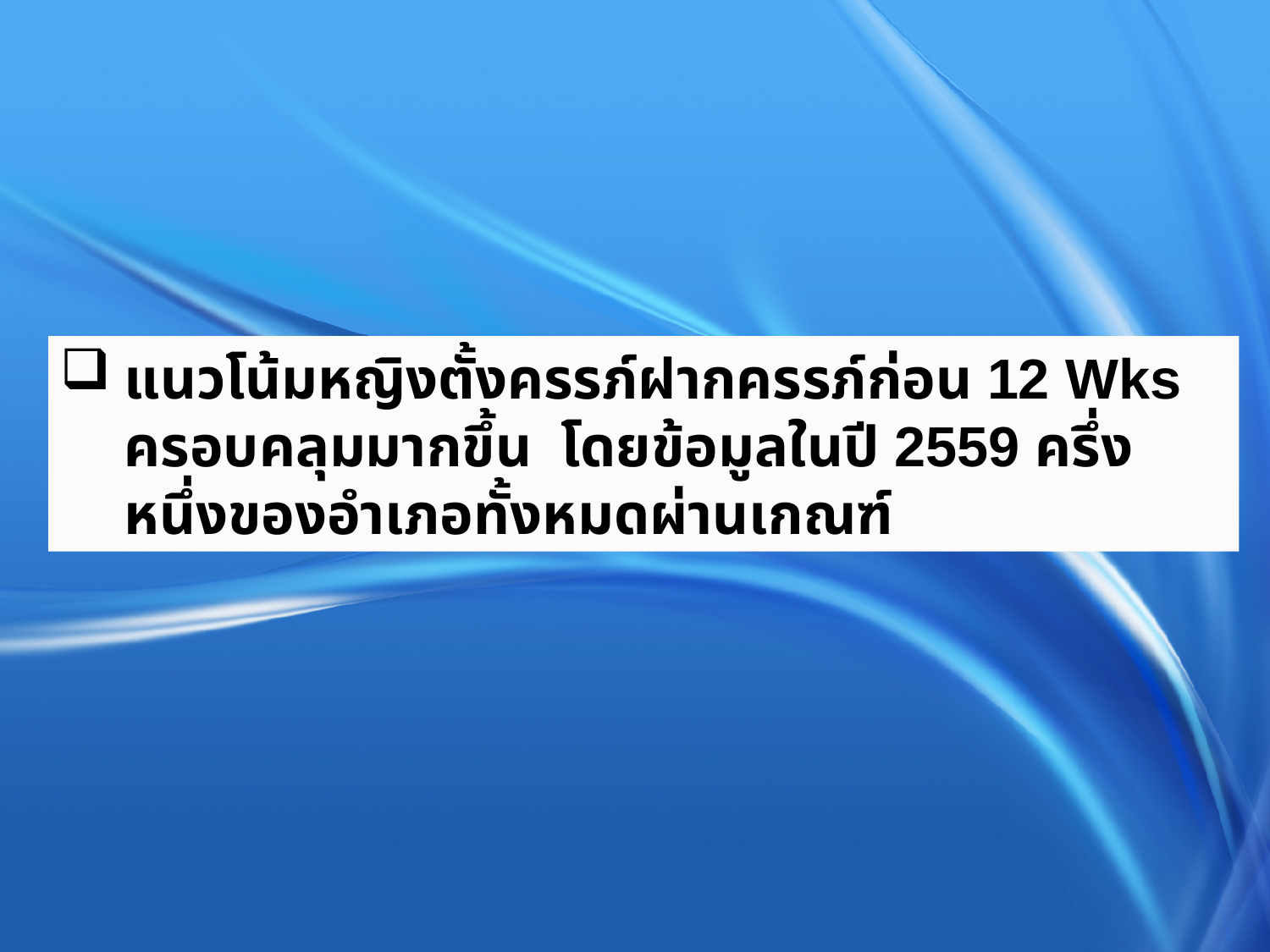

แนวโน้มหญิงตั้งครรภ์ฝากครรภ์ก่อน 12 Wks ครอบคลุมมากขึ้น  โดยข้อมูลในปี 2559 ครึ่งหนึ่งของอำเภอทั้งหมดผ่านเกณฑ์